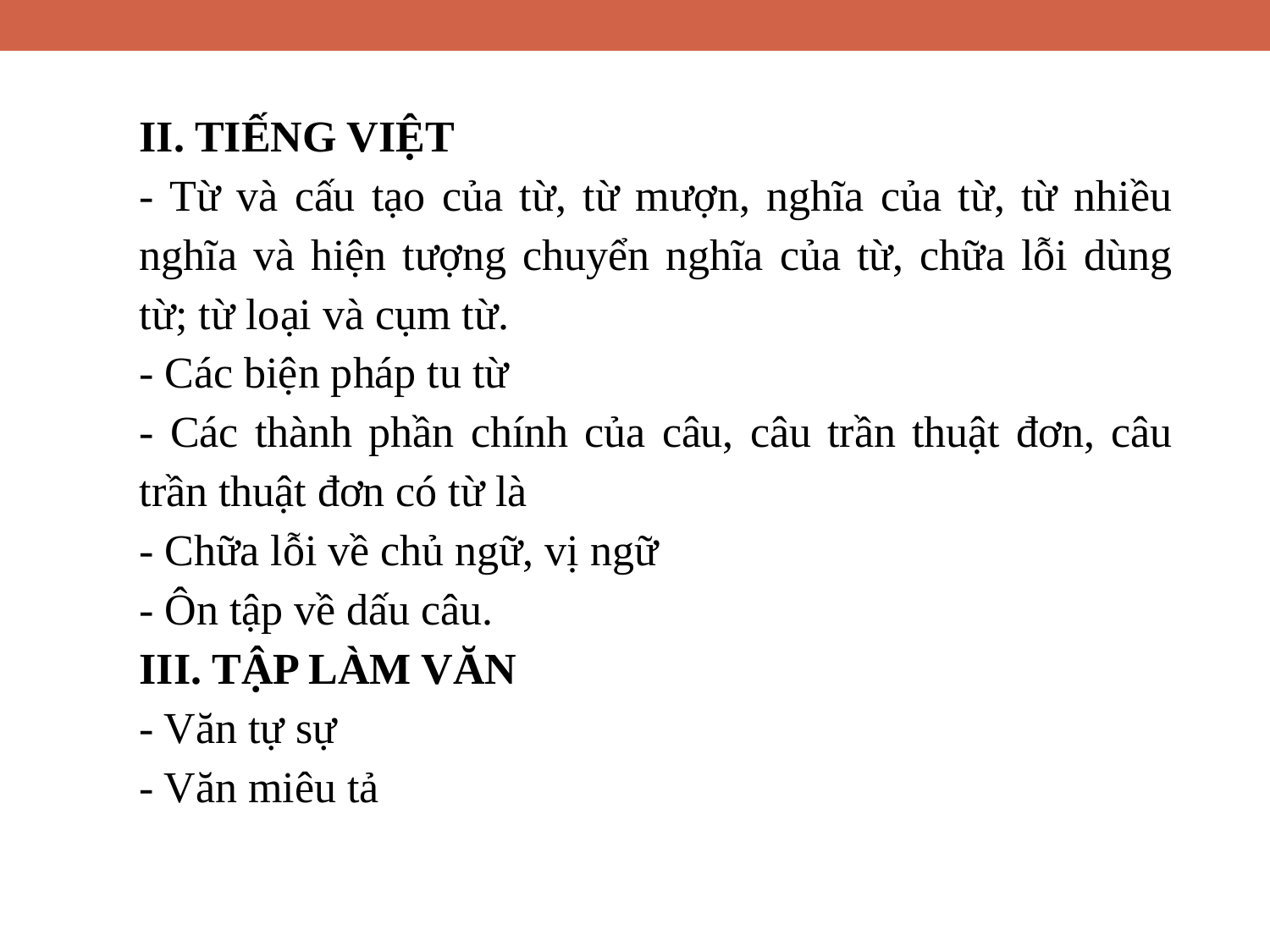

II. TIẾNG VIỆT
- Từ và cấu tạo của từ, từ mượn, nghĩa của từ, từ nhiều nghĩa và hiện tượng chuyển nghĩa của từ, chữa lỗi dùng từ; từ loại và cụm từ.
- Các biện pháp tu từ
- Các thành phần chính của câu, câu trần thuật đơn, câu trần thuật đơn có từ là
- Chữa lỗi về chủ ngữ, vị ngữ
- Ôn tập về dấu câu.
III. TẬP LÀM VĂN
- Văn tự sự
- Văn miêu tả